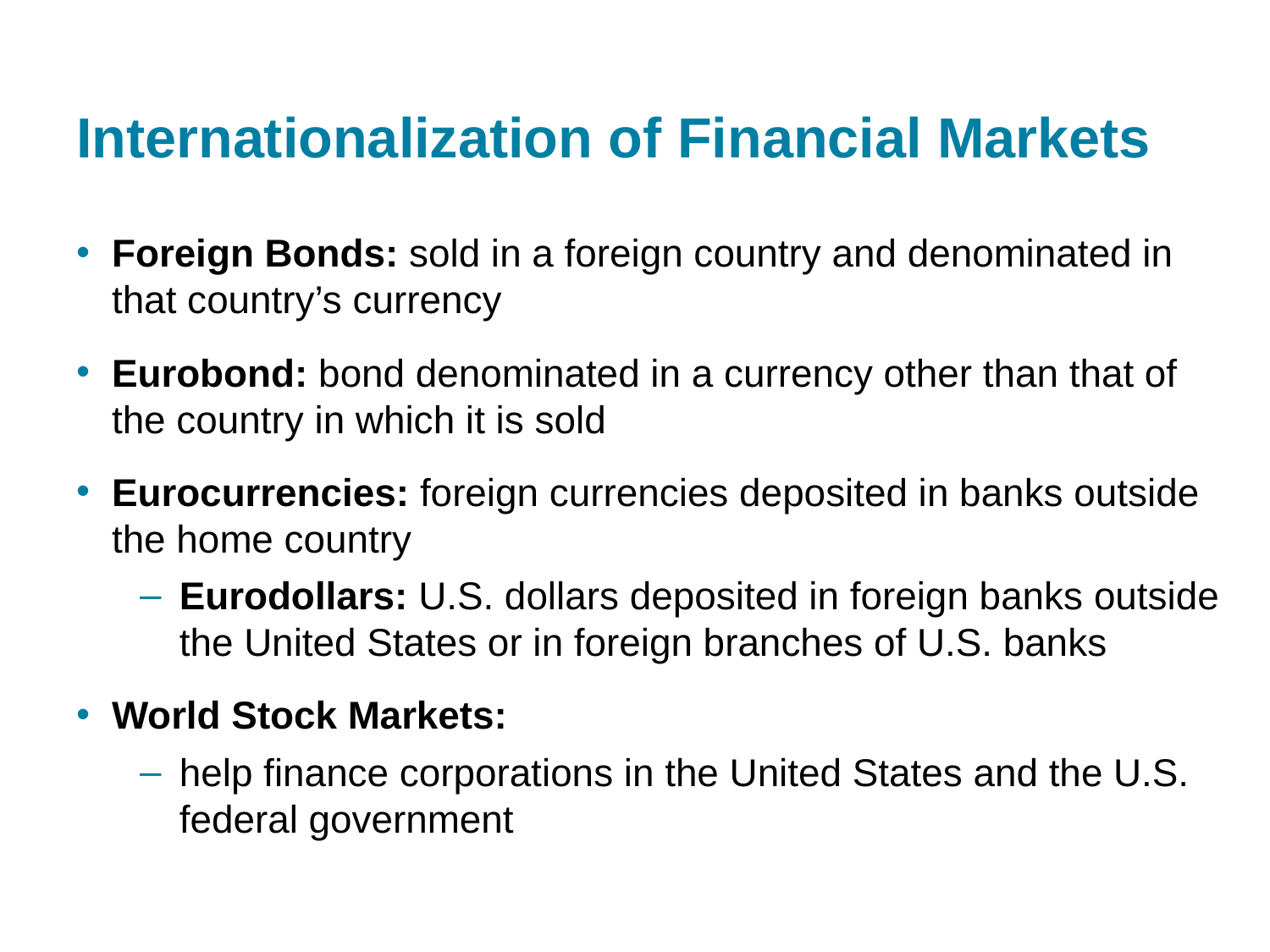

# Internationalization of Financial Markets
Foreign Bonds: sold in a foreign country and denominated in that country’s currency
Eurobond: bond denominated in a currency other than that of the country in which it is sold
Eurocurrencies: foreign currencies deposited in banks outside the home country
Eurodollars: U.S. dollars deposited in foreign banks outside the United States or in foreign branches of U.S. banks
World Stock Markets:
help finance corporations in the United States and the U.S. federal government